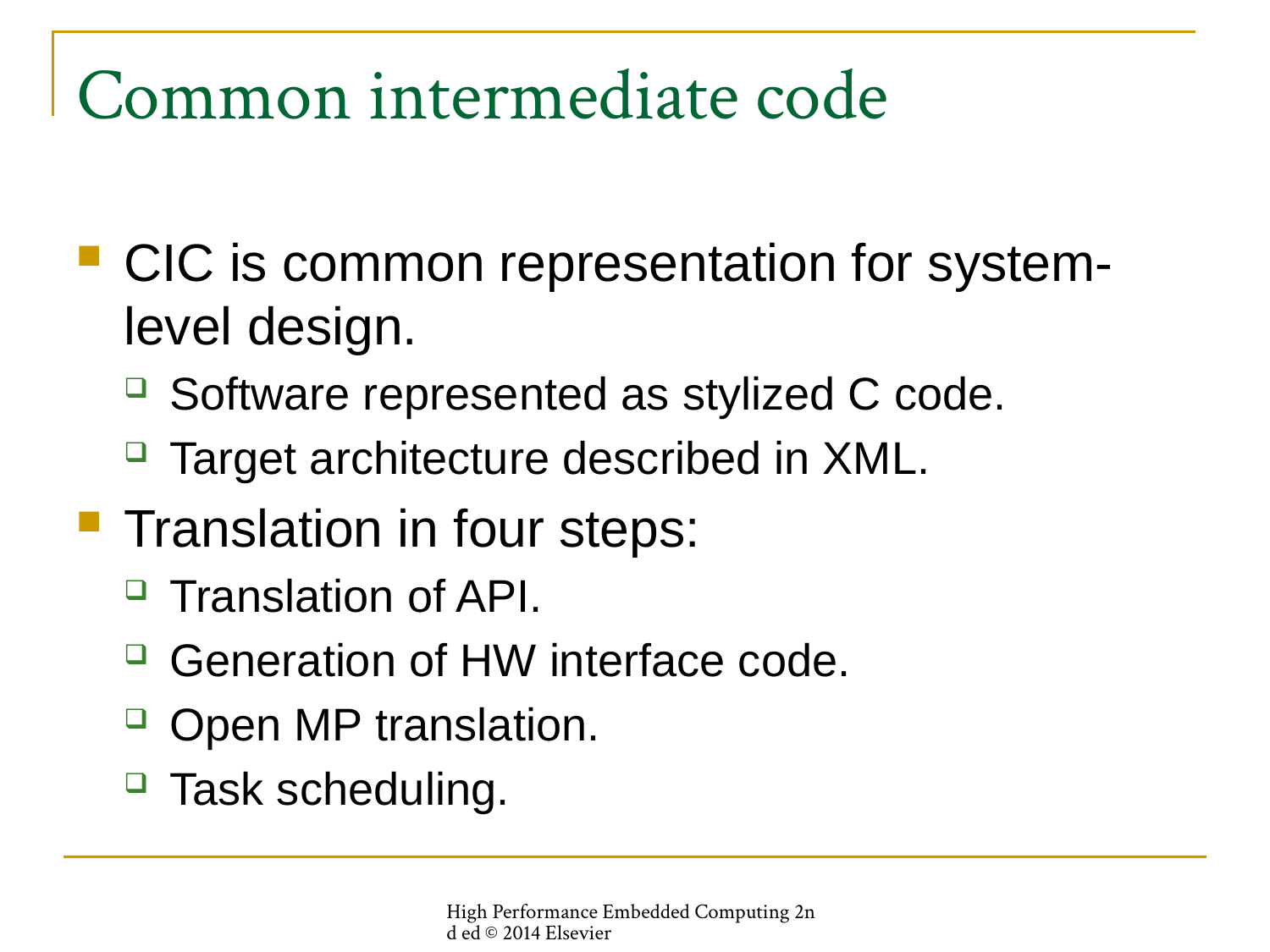

# Common intermediate code
CIC is common representation for system-level design.
Software represented as stylized C code.
Target architecture described in XML.
Translation in four steps:
Translation of API.
Generation of HW interface code.
Open MP translation.
Task scheduling.
High Performance Embedded Computing 2nd ed © 2014 Elsevier